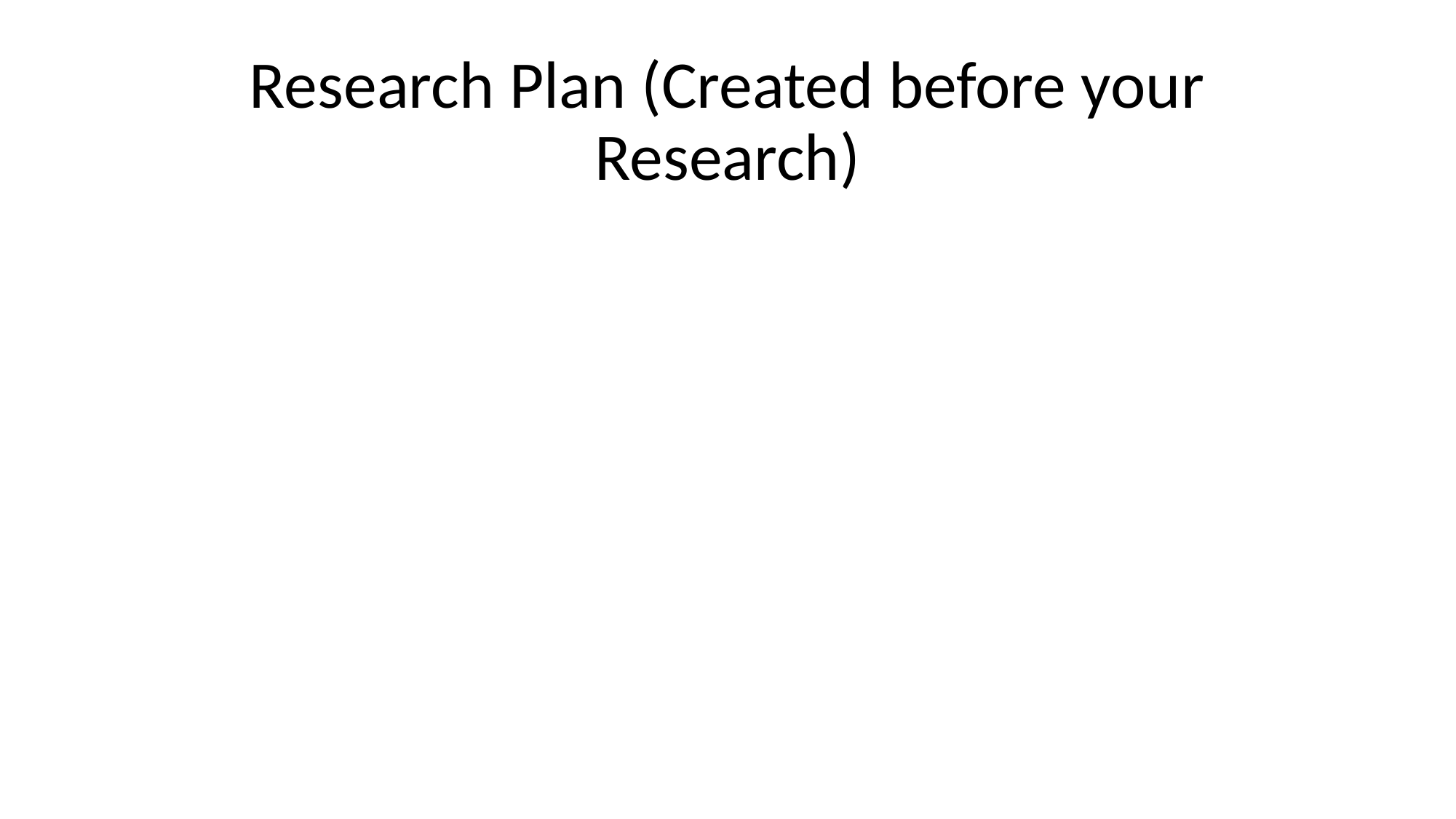

# Research Plan (Created before your Research)